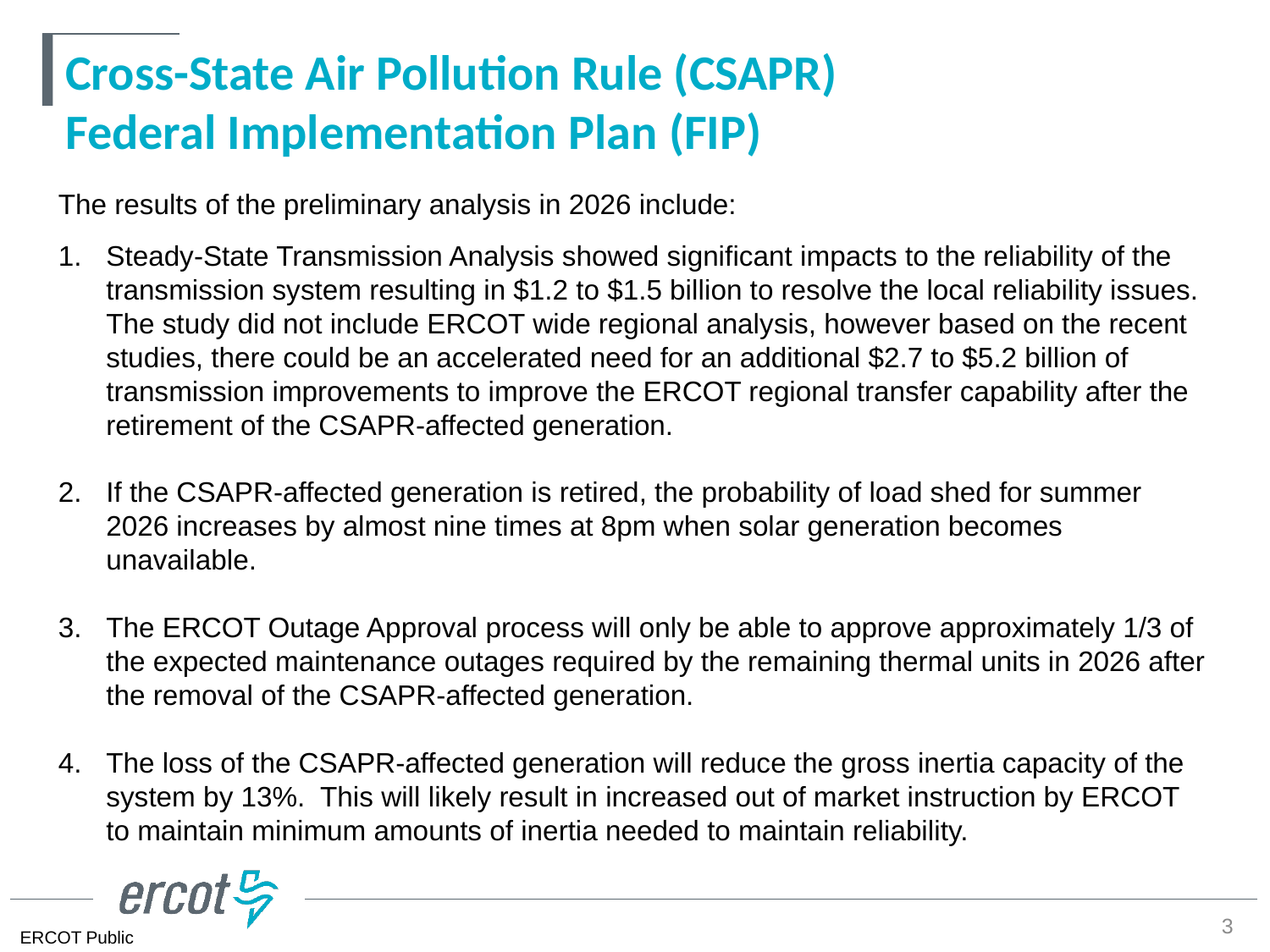

# Cross-State Air Pollution Rule (CSAPR) Federal Implementation Plan (FIP)
The results of the preliminary analysis in 2026 include:
Steady-State Transmission Analysis showed significant impacts to the reliability of the transmission system resulting in $1.2 to $1.5 billion to resolve the local reliability issues. The study did not include ERCOT wide regional analysis, however based on the recent studies, there could be an accelerated need for an additional $2.7 to $5.2 billion of transmission improvements to improve the ERCOT regional transfer capability after the retirement of the CSAPR-affected generation.

If the CSAPR-affected generation is retired, the probability of load shed for summer 2026 increases by almost nine times at 8pm when solar generation becomes unavailable.

The ERCOT Outage Approval process will only be able to approve approximately 1/3 of the expected maintenance outages required by the remaining thermal units in 2026 after the removal of the CSAPR-affected generation.

The loss of the CSAPR-affected generation will reduce the gross inertia capacity of the system by 13%.  This will likely result in increased out of market instruction by ERCOT to maintain minimum amounts of inertia needed to maintain reliability.
3